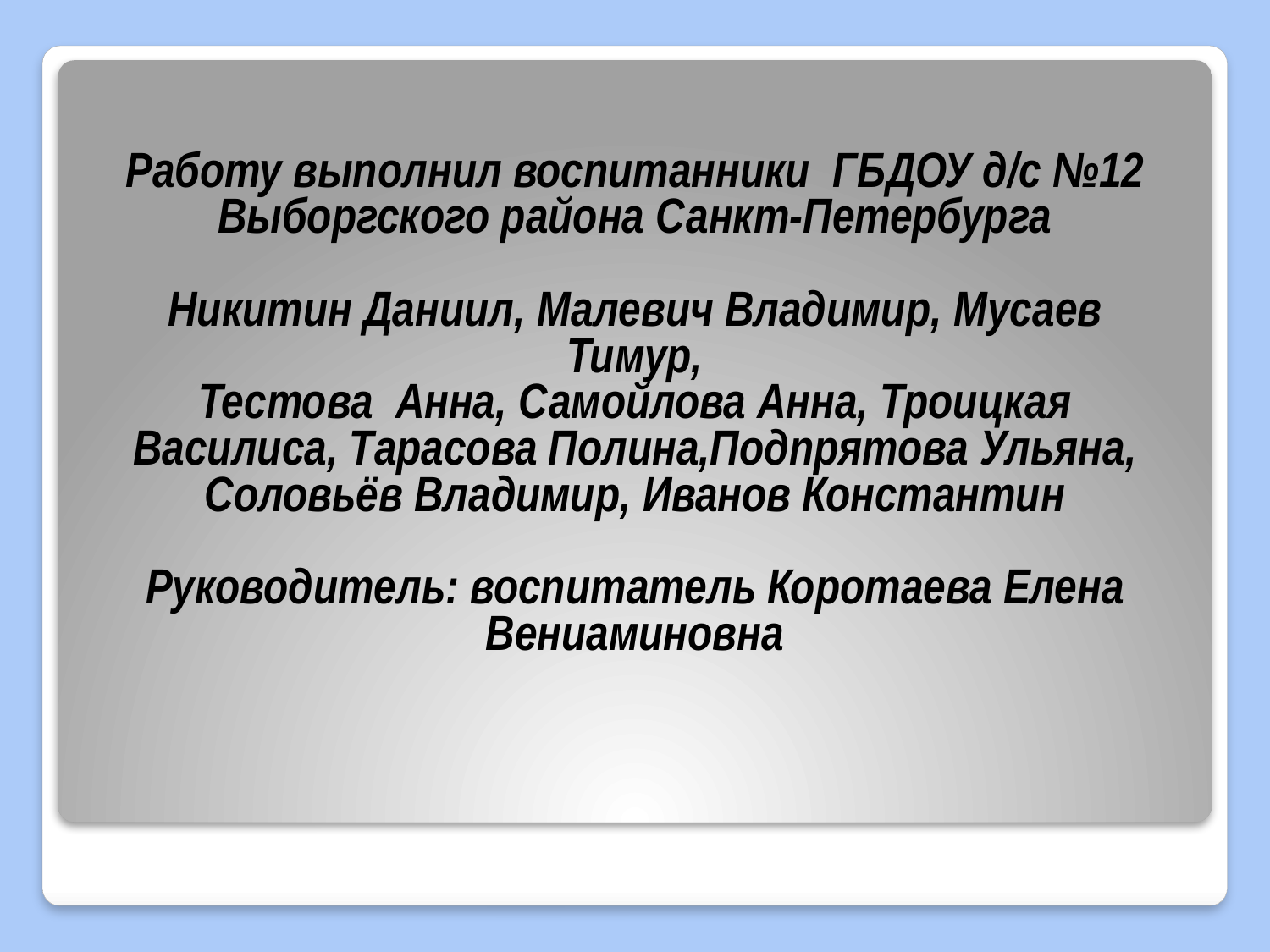

# Работу выполнил воспитанники  ГБДОУ д/с №12 Выборгского района Санкт-Петербурга Никитин Даниил, Малевич Владимир, Мусаев Тимур, Тестова  Анна, Самойлова Анна, Троицкая Василиса, Тарасова Полина,Подпрятова Ульяна, Соловьёв Владимир, Иванов Константин Руководитель: воспитатель Коротаева Елена Вениаминовна